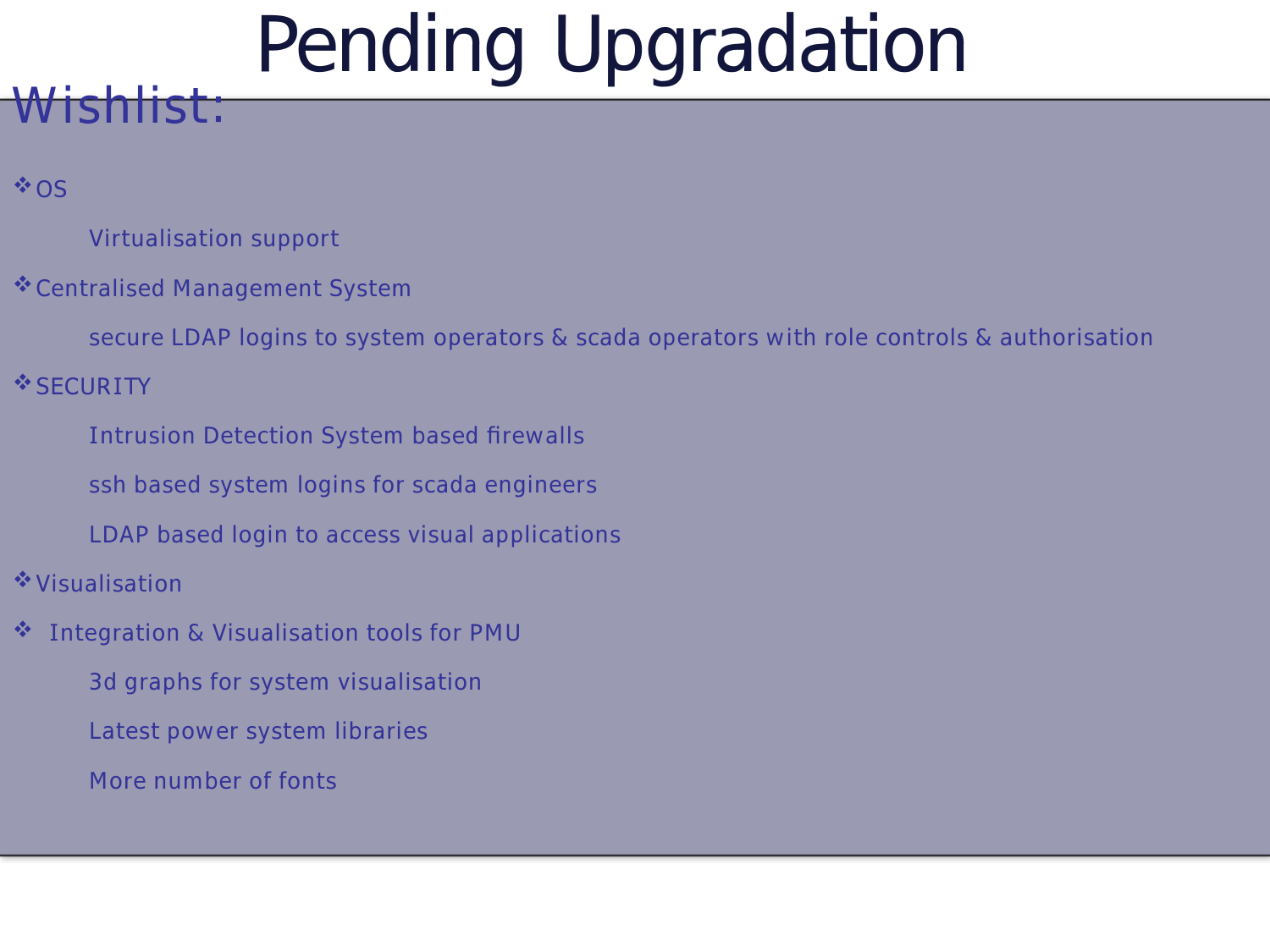

Pending Upgradation
Wishlist:
OS
  Virtualisation support
Centralised Management System
  secure LDAP logins to system operators & scada operators with role controls & authorisation
SECURITY
  Intrusion Detection System based firewalls
  ssh based system logins for scada engineers
  LDAP based login to access visual applications
Visualisation
  Integration & Visualisation tools for PMU
  3d graphs for system visualisation
  Latest power system libraries
  More number of fonts